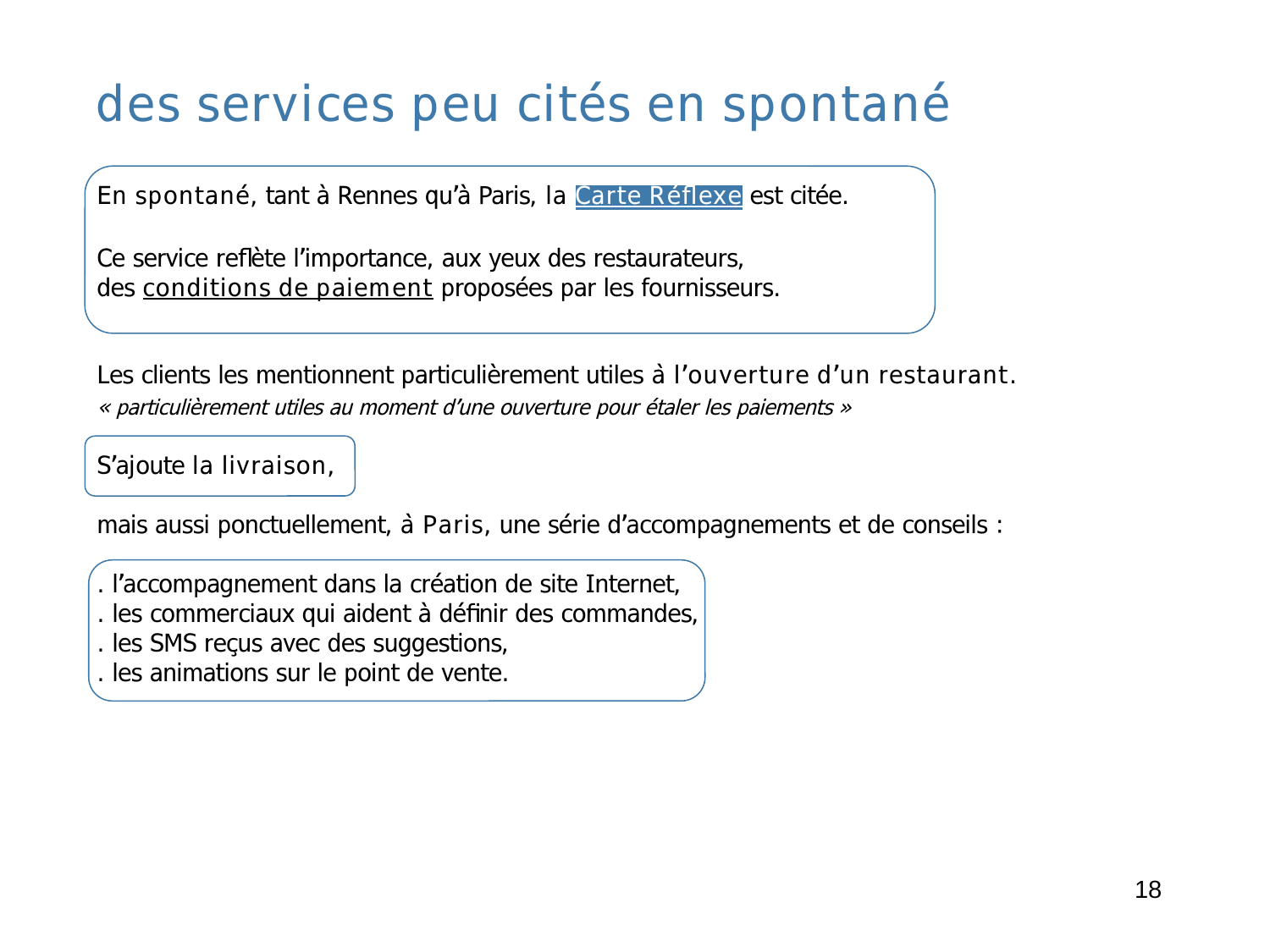

des services peu cités en spontané

En spontané, tant à Rennes qu’à Paris, la Carte Réflexe est citée.
Ce service reflète l’importance, aux yeux des restaurateurs,
des conditions de paiement proposées par les fournisseurs.
Les clients les mentionnent particulièrement utiles à l’ouverture d’un restaurant.
« particulièrement utiles au moment d’une ouverture pour étaler les paiements »

S’ajoute la livraison,

mais aussi ponctuellement, à Paris, une série d’accompagnements et de conseils :

. l’accompagnement dans la création de site Internet,
. les commerciaux qui aident à définir des commandes,
. les SMS reçus avec des suggestions,
. les animations sur le point de vente.

18